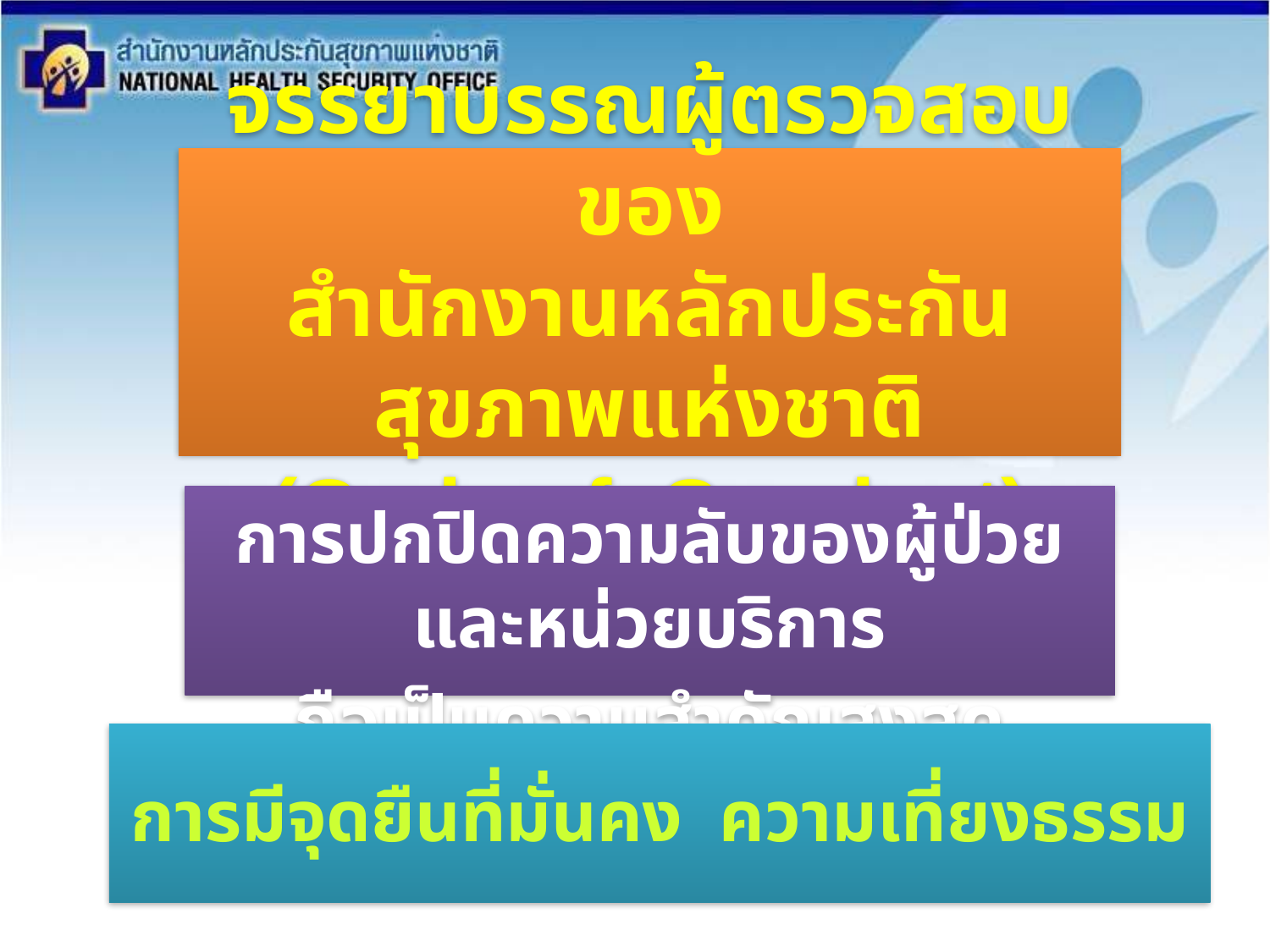

จรรยาบรรณผู้ตรวจสอบของ
สำนักงานหลักประกันสุขภาพแห่งชาติ
(Code of  Conduct)
การปกปิดความลับของผู้ป่วยและหน่วยบริการ
ถือเป็นความสำคัญสูงสุด

การมีจุดยืนที่มั่นคง  ความเที่ยงธรรม